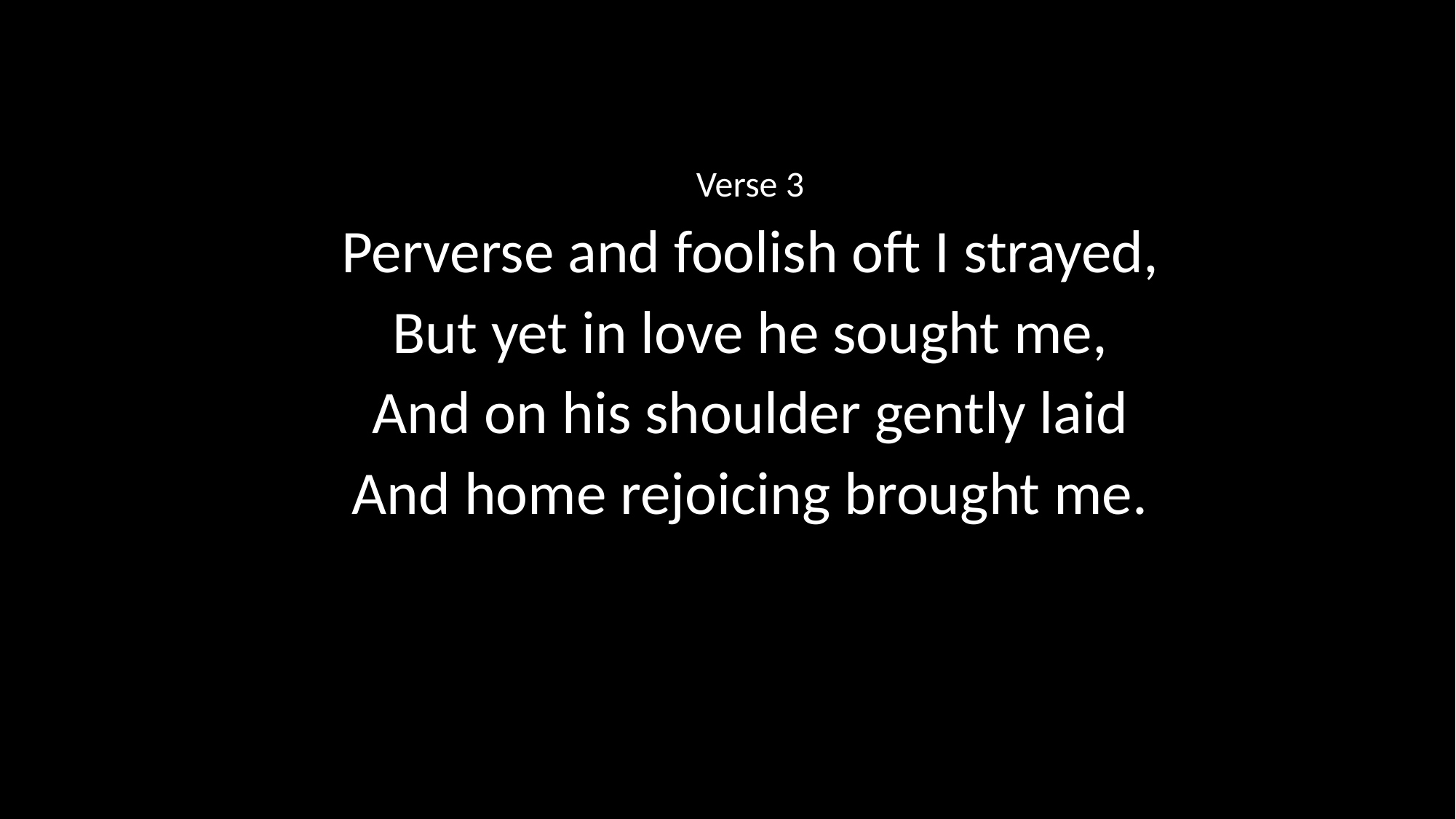

Verse 3
Perverse and foolish oft I strayed,
But yet in love he sought me,
And on his shoulder gently laid
And home rejoicing brought me.